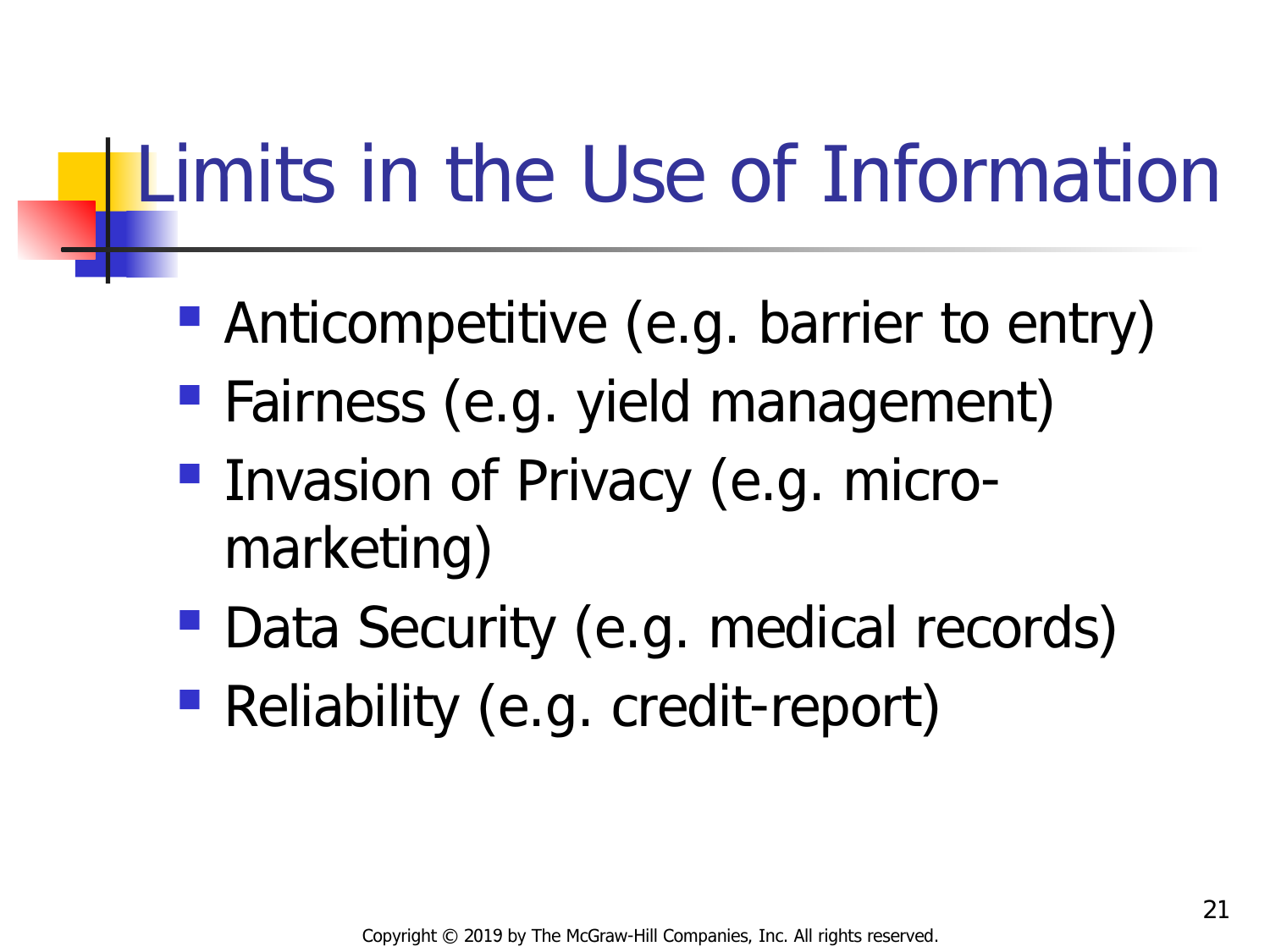

# Limits in the Use of Information
Anticompetitive (e.g. barrier to entry)
Fairness (e.g. yield management)
Invasion of Privacy (e.g. micro-marketing)
Data Security (e.g. medical records)
Reliability (e.g. credit-report)
21
Copyright © 2019 by The McGraw-Hill Companies, Inc. All rights reserved.